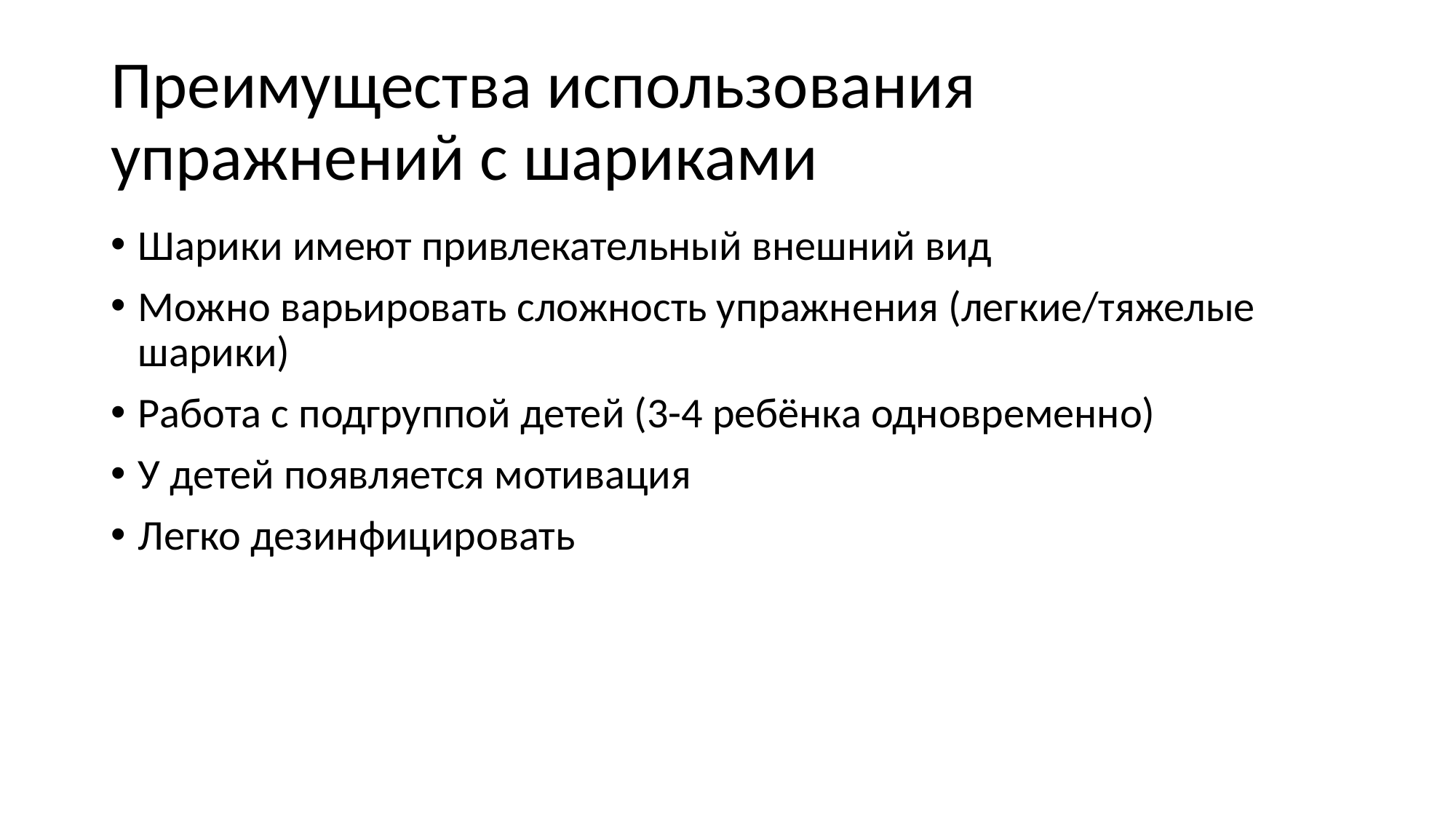

# Преимущества использования упражнений с шариками
Шарики имеют привлекательный внешний вид
Можно варьировать сложность упражнения (легкие/тяжелые шарики)
Работа с подгруппой детей (3-4 ребёнка одновременно)
У детей появляется мотивация
Легко дезинфицировать